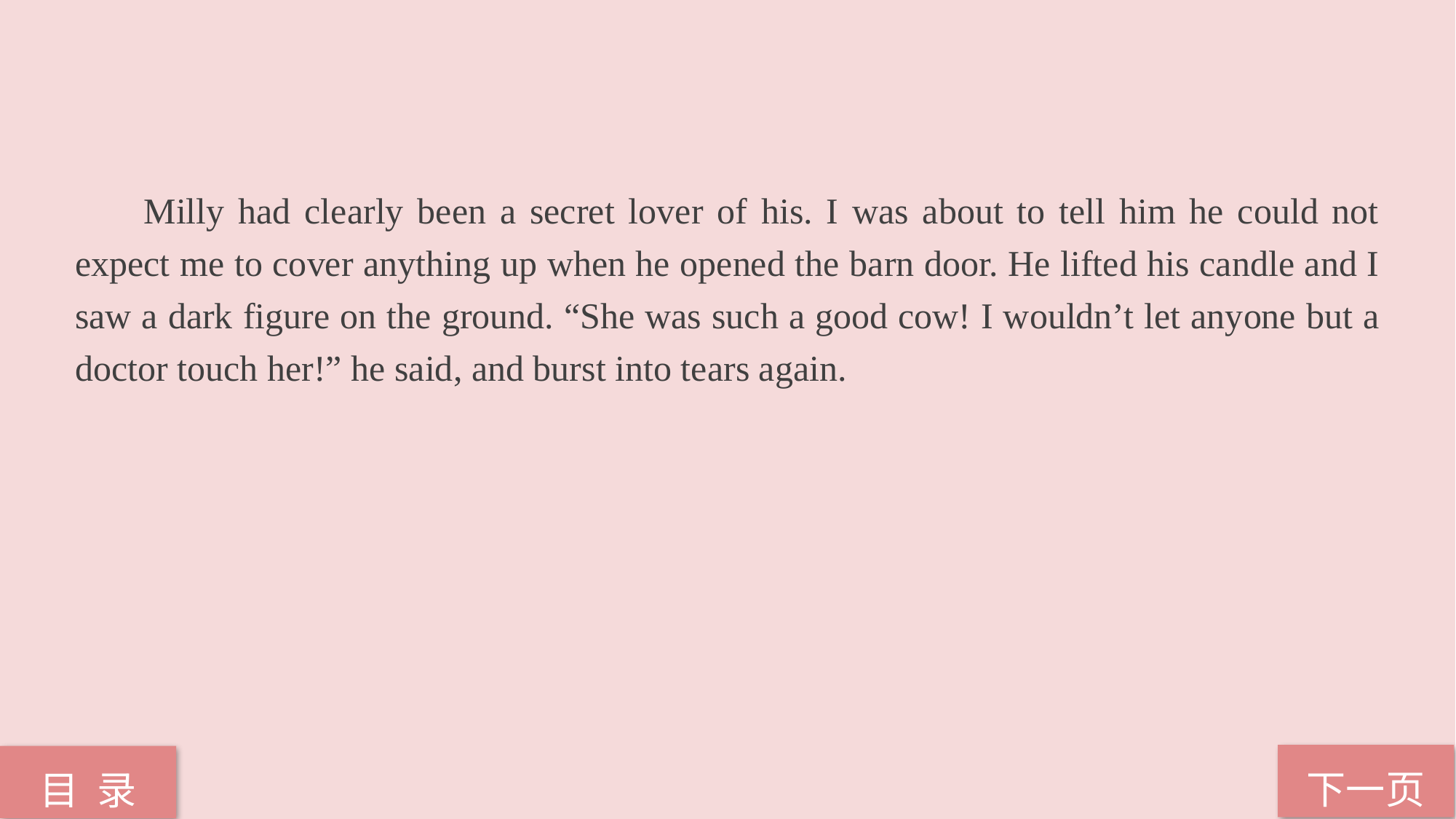

Milly had clearly been a secret lover of his. I was about to tell him he could not expect me to cover anything up when he opened the barn door. He lifted his candle and I saw a dark figure on the ground. “She was such a good cow! I wouldn’t let anyone but a doctor touch her!” he said, and burst into tears again.